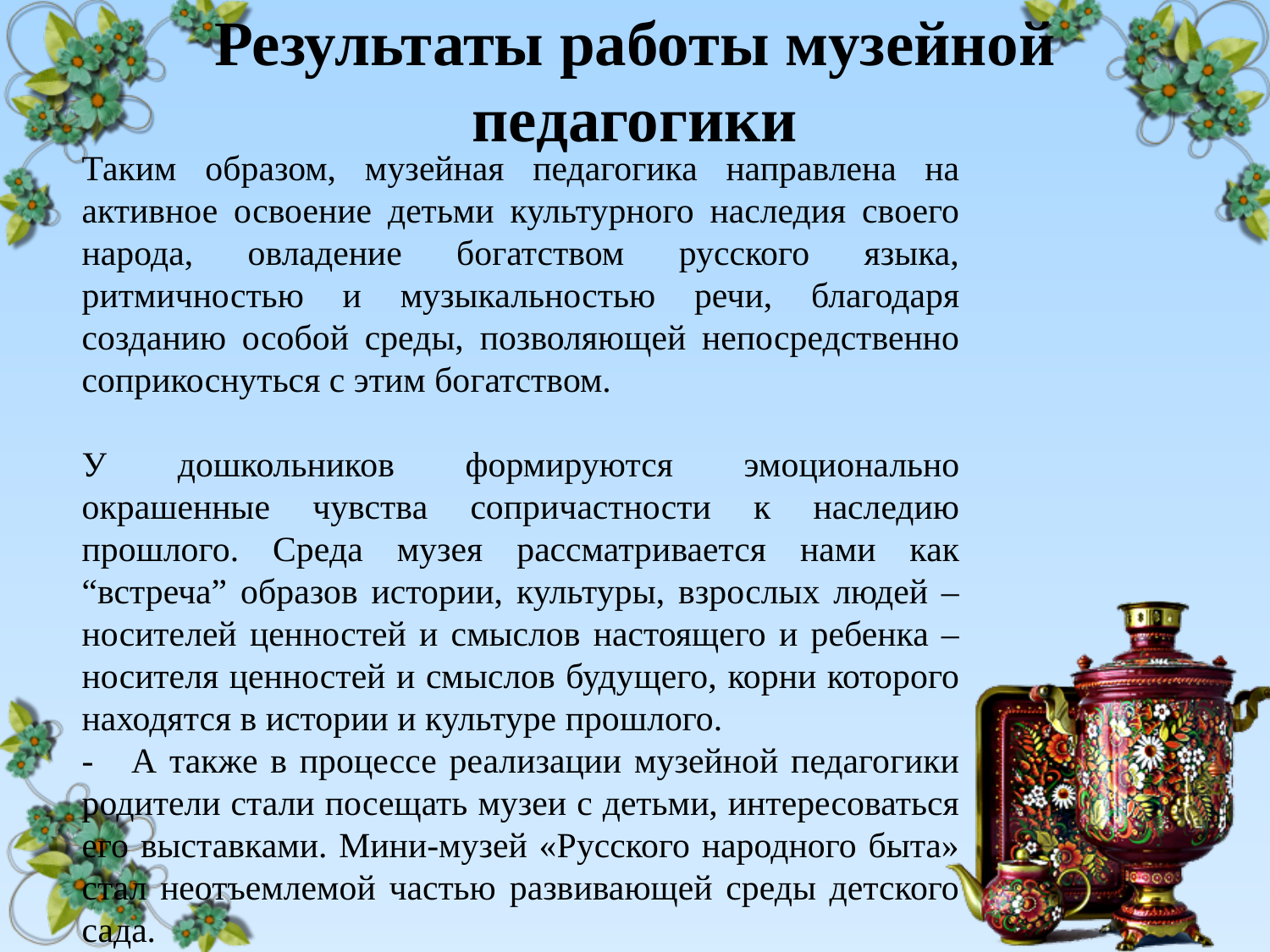

# Результаты работы музейной педагогики
Таким образом, музейная педагогика направлена на активное освоение детьми культурного наследия своего народа, овладение богатством русского языка, ритмичностью и музыкальностью речи, благодаря созданию особой среды, позволяющей непосредственно соприкоснуться с этим богатством.

У дошкольников формируются эмоционально окрашенные чувства сопричастности к наследию прошлого. Среда музея рассматривается нами как “встреча” образов истории, культуры, взрослых людей – носителей ценностей и смыслов настоящего и ребенка – носителя ценностей и смыслов будущего, корни которого находятся в истории и культуре прошлого.
-   А также в процессе реализации музейной педагогики родители стали посещать музеи с детьми, интересоваться его выставками. Мини-музей «Русского народного быта» стал неотъемлемой частью развивающей среды детского сада.